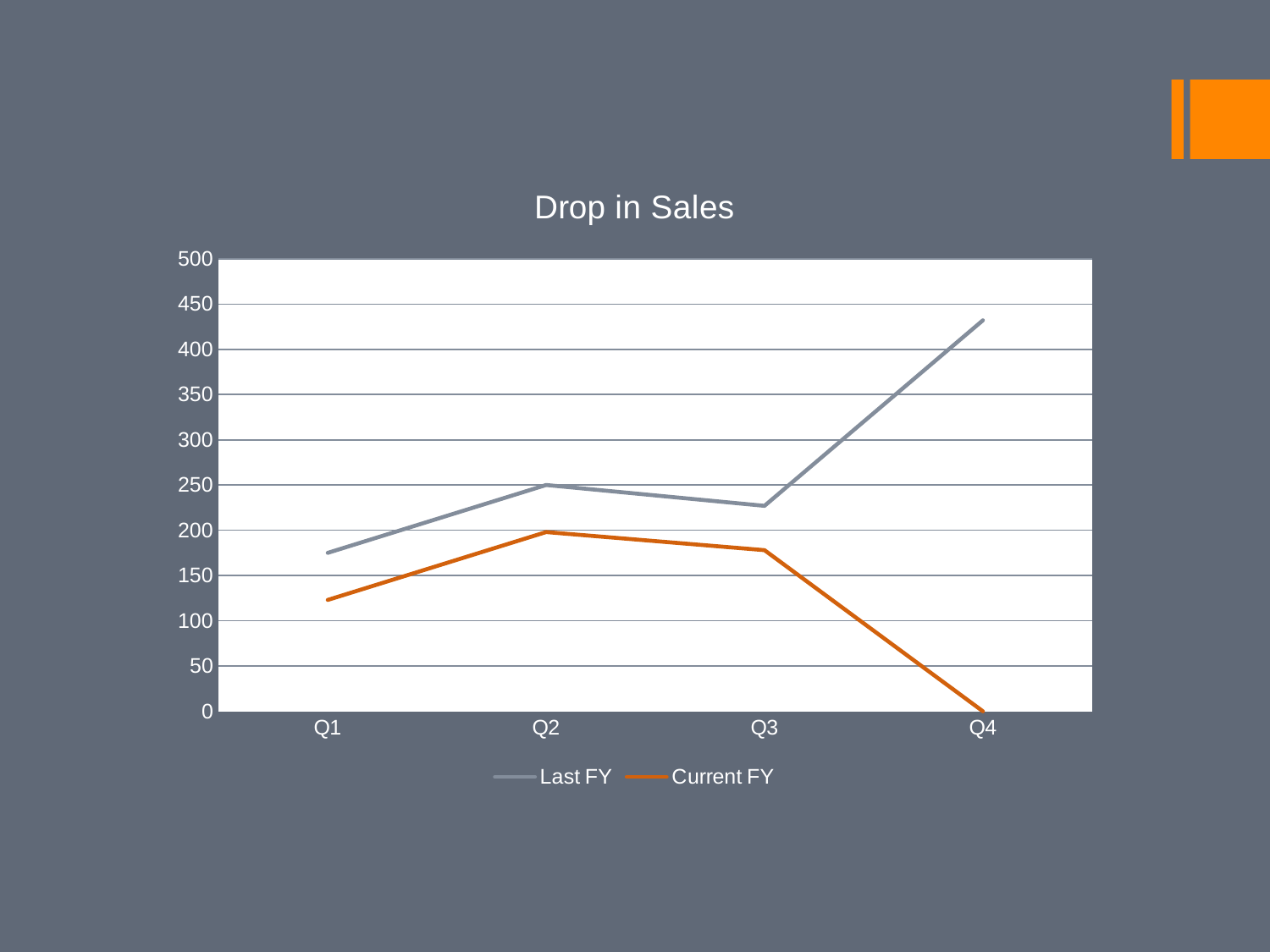

### Chart: Drop in Sales

| Category | Last FY | Current FY |
|---|---|---|
| Q1 | 175.0 | 123.0 |
| Q2 | 250.0 | 198.0 |
| Q3 | 227.0 | 178.0 |
| Q4 | 432.0 | 0.0 |